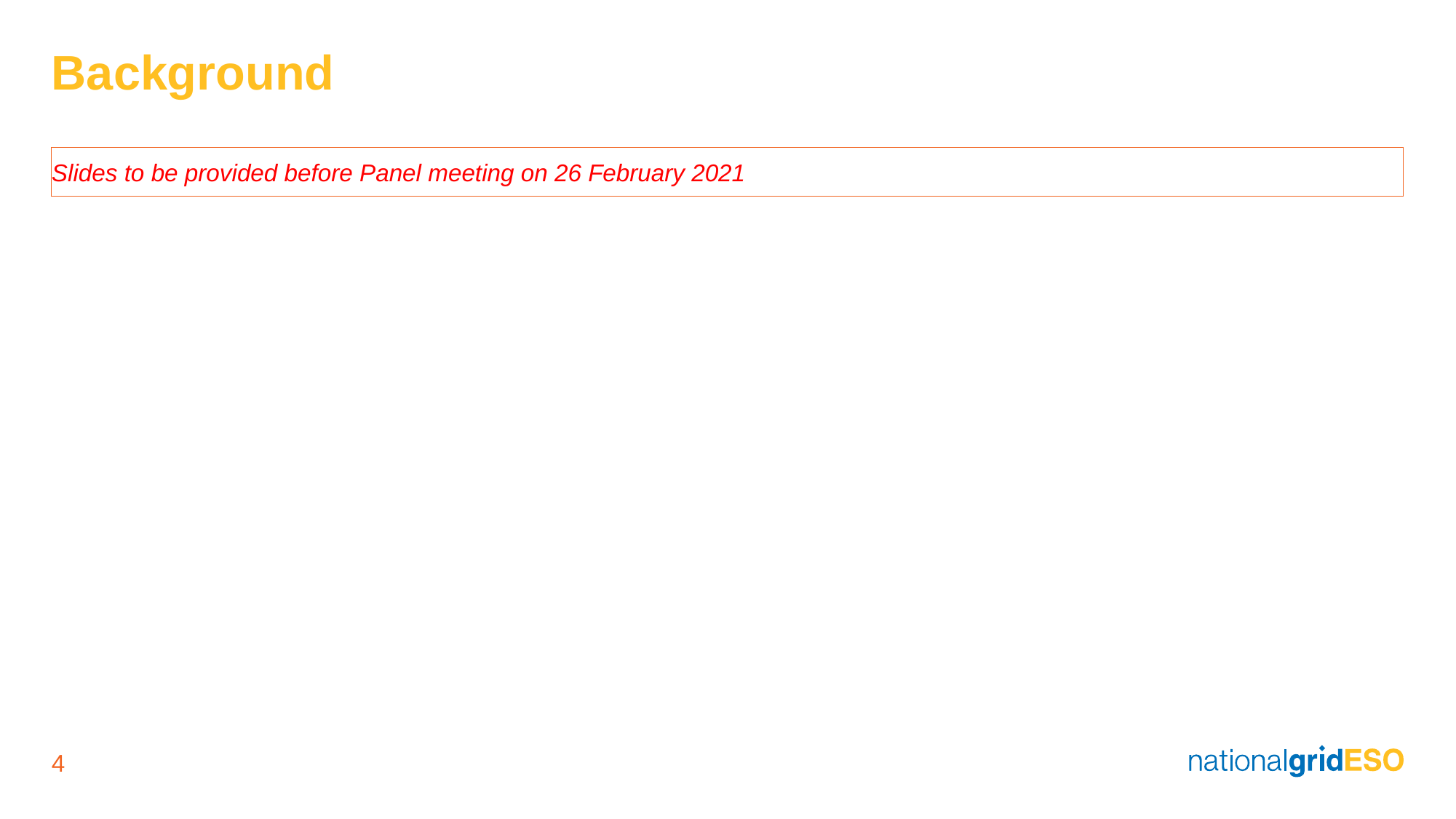

# Background

Slides to be provided before Panel meeting on 26 February 2021